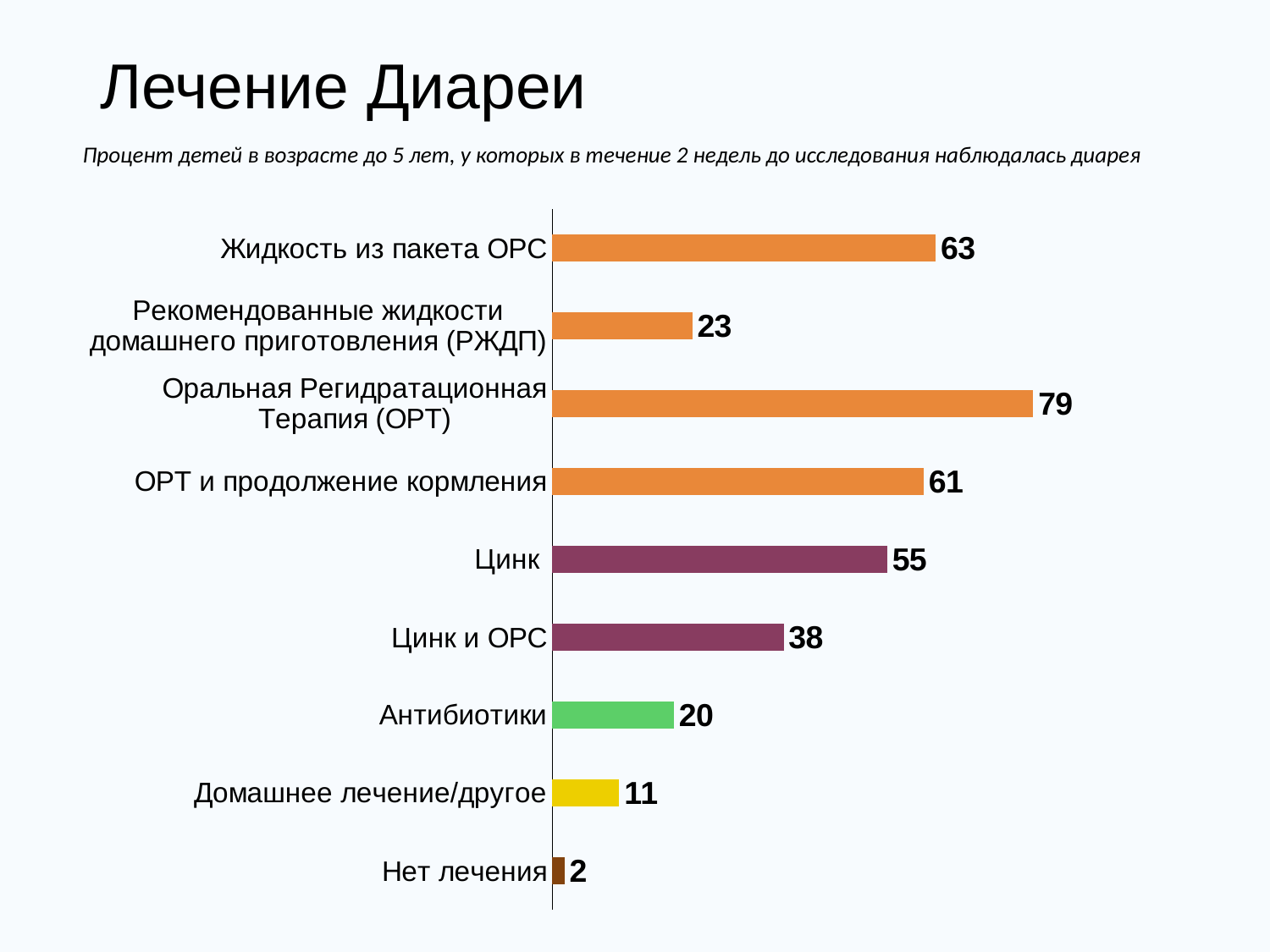

# Лечение Диареи
Процент детей в возрасте до 5 лет, у которых в течение 2 недель до исследования наблюдалась диарея

### Chart

| Category | Column3 |
|---|---|
| Нет лечения | 2.0 |
| Домашнее лечение/другое | 11.0 |
| Антибиотики | 20.0 |
| Цинк и ОРС | 38.0 |
| Цинк  | 55.0 |
| OРТ и продолжение кормления | 61.0 |
| Oральная Регидратационная Терапия (OРT) | 79.0 |
| Рекомендованные жидкости домашнего приготовления (РЖДП) | 23.0 |
| Жидкость из пакета ОРС | 63.0 |